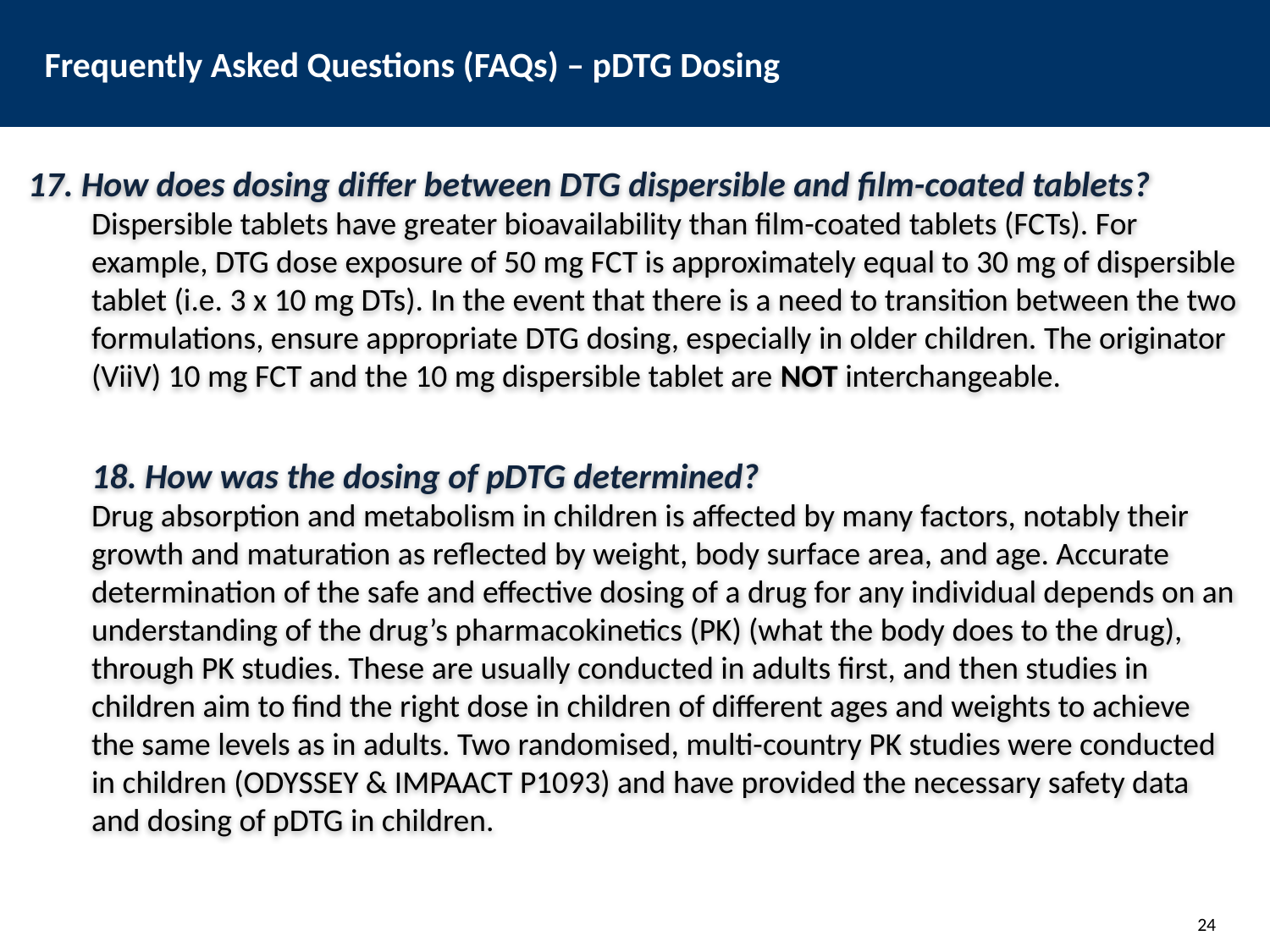

# Frequently Asked Questions (FAQs) – pDTG Dosing
17. How does dosing differ between DTG dispersible and film-coated tablets?
Dispersible tablets have greater bioavailability than film-coated tablets (FCTs). For example, DTG dose exposure of 50 mg FCT is approximately equal to 30 mg of dispersible tablet (i.e. 3 x 10 mg DTs). In the event that there is a need to transition between the two formulations, ensure appropriate DTG dosing, especially in older children. The originator (ViiV) 10 mg FCT and the 10 mg dispersible tablet are NOT interchangeable.

18. How was the dosing of pDTG determined?
Drug absorption and metabolism in children is affected by many factors, notably their growth and maturation as reflected by weight, body surface area, and age. Accurate determination of the safe and effective dosing of a drug for any individual depends on an understanding of the drug’s pharmacokinetics (PK) (what the body does to the drug), through PK studies. These are usually conducted in adults first, and then studies in children aim to find the right dose in children of different ages and weights to achieve the same levels as in adults. Two randomised, multi-country PK studies were conducted in children (ODYSSEY & IMPAACT P1093) and have provided the necessary safety data and dosing of pDTG in children.